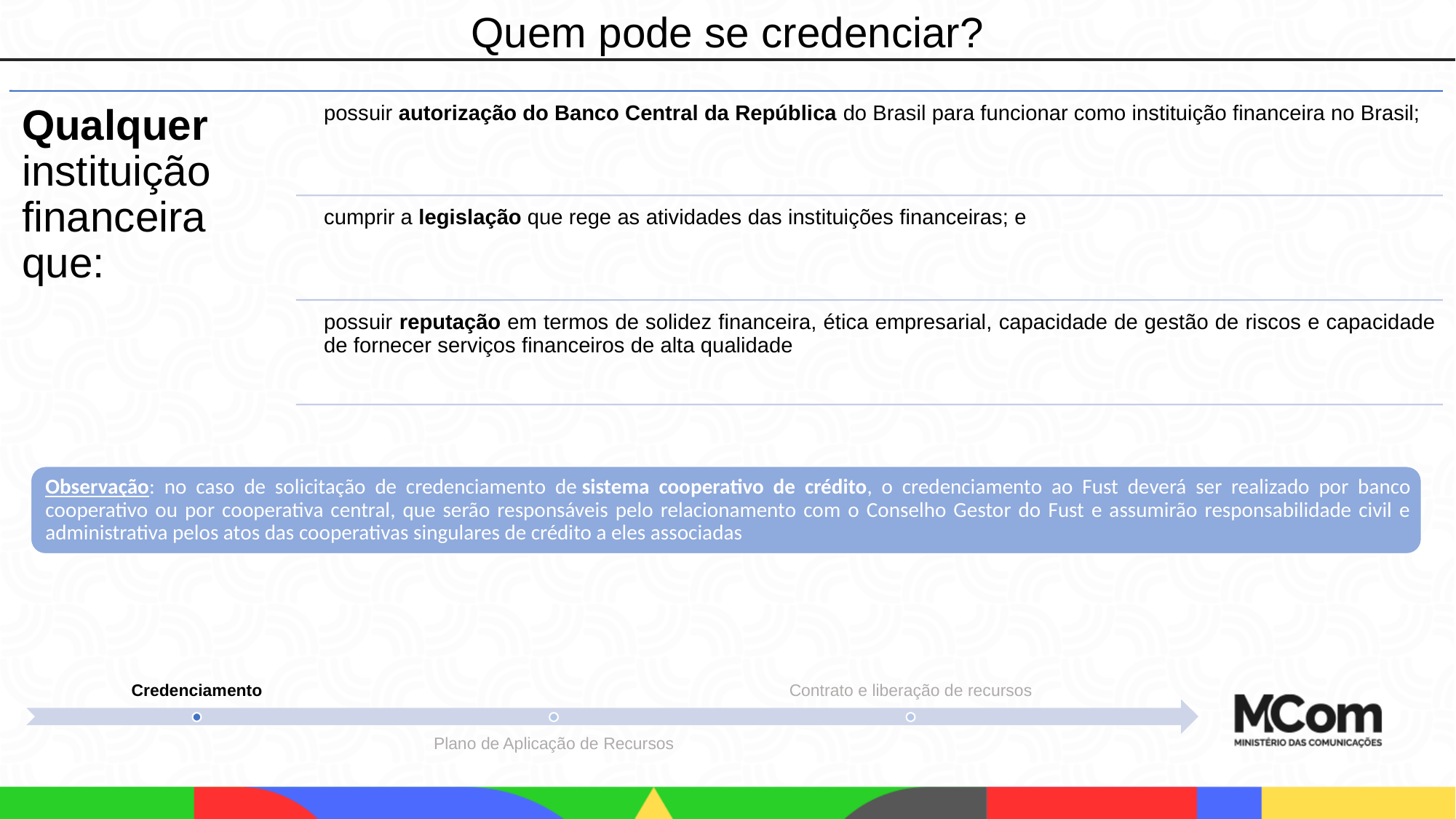

Quem pode se credenciar?
Qualquer instituição financeira que:
possuir autorização do Banco Central da República do Brasil para funcionar como instituição financeira no Brasil;
cumprir a legislação que rege as atividades das instituições financeiras; e
possuir reputação em termos de solidez financeira, ética empresarial, capacidade de gestão de riscos e capacidade de fornecer serviços financeiros de alta qualidade
Observação: no caso de solicitação de credenciamento de sistema cooperativo de crédito, o credenciamento ao Fust deverá ser realizado por banco cooperativo ou por cooperativa central, que serão responsáveis pelo relacionamento com o Conselho Gestor do Fust e assumirão responsabilidade civil e administrativa pelos atos das cooperativas singulares de crédito a eles associadas
Credenciamento
Plano de Aplicação de Recursos
Contrato e liberação de recursos